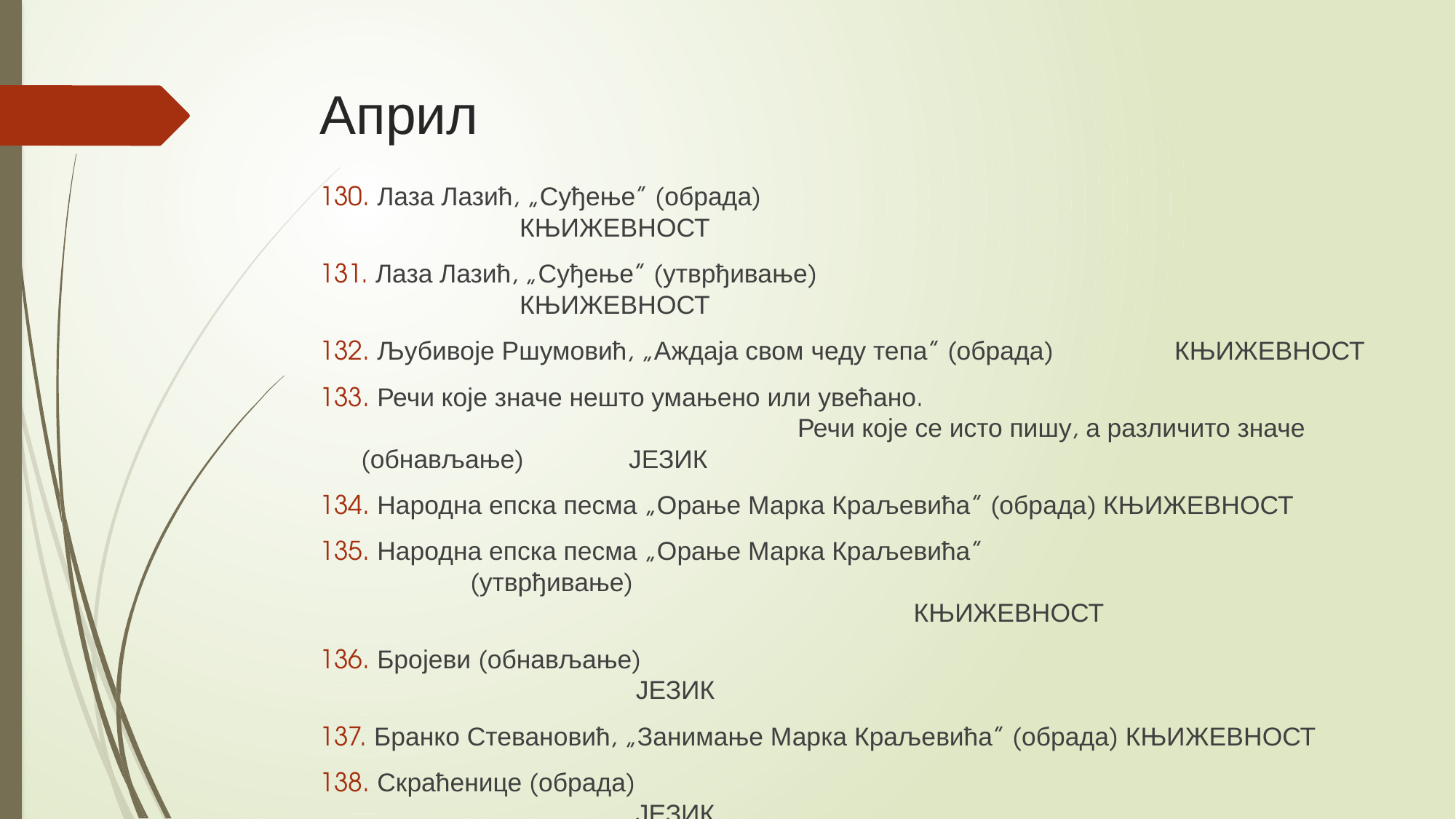

# Април
 Лаза Лазић, „Суђење” (обрада) 							       КЊИЖЕВНОСТ
 Лаза Лазић, „Суђење” (утврђивање) 						       КЊИЖЕВНОСТ
 Љубивоје Ршумовић, „Аждаја свом чеду тепа” (обрада) 	       КЊИЖЕВНОСТ
 Речи које значе нешто умањено или увећано. 								Речи које се исто пишу, а различито значе (обнављање) 	       ЈЕЗИК
 Народна епска песма „Орање Марка Краљевића” (обрада) КЊИЖЕВНОСТ
 Народна епска песма „Орање Марка Краљевића” 					(утврђивање) 												 КЊИЖЕВНОСТ
 Бројеви (обнављање) 									        ЈЕЗИК
 Бранко Стевановић, „Занимање Марка Краљевића” (обрада) КЊИЖЕВНОСТ
 Скраћенице (обрада) 									        ЈЕЗИК
 Описујем лик Марка Краљевића (вежбање) 					ЈЕЗИЧКА КУЛТУРА